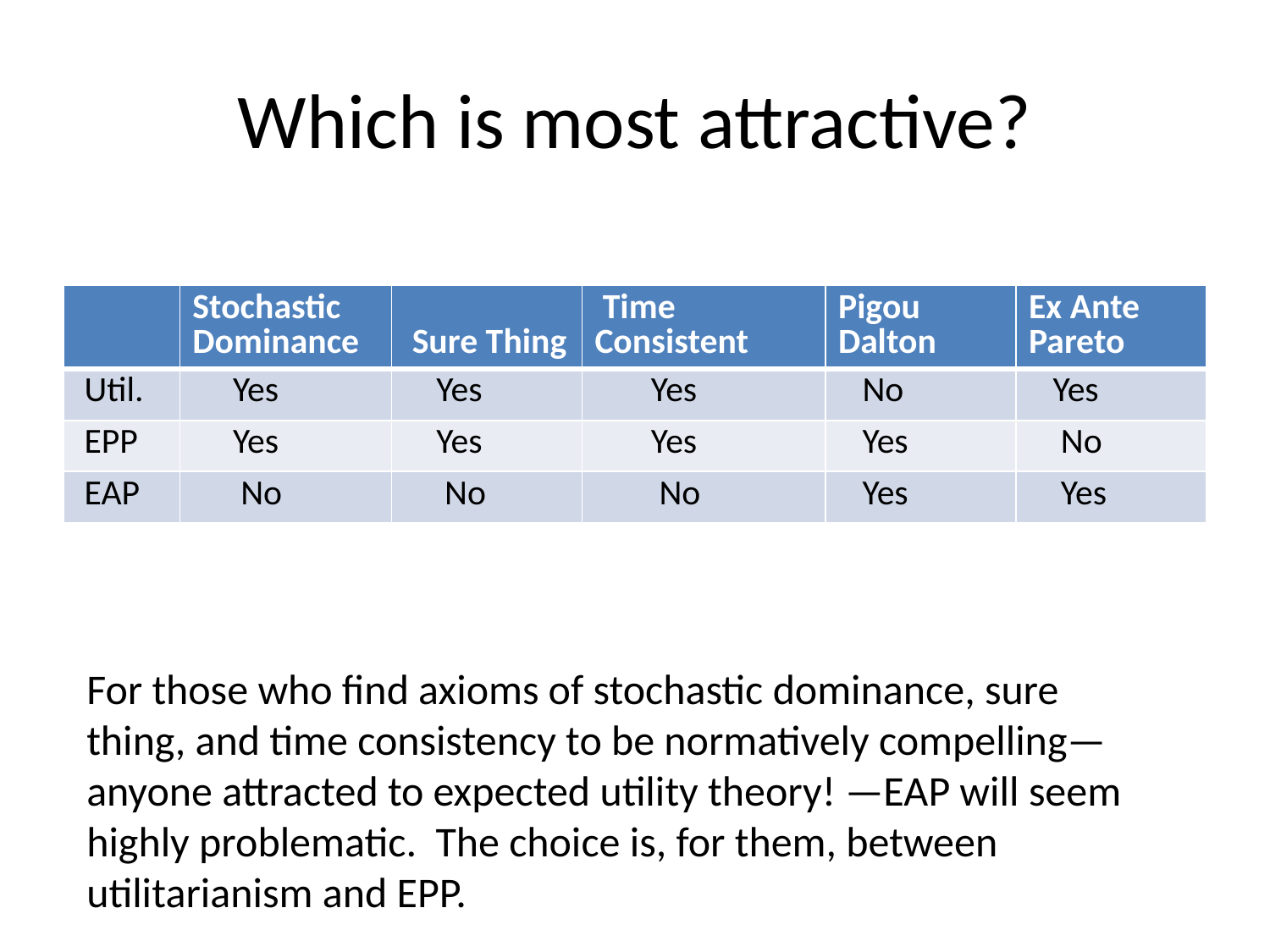

# Which is most attractive?
|  | Stochastic Dominance | Sure Thing | Time Consistent | Pigou Dalton | Ex Ante Pareto |
| --- | --- | --- | --- | --- | --- |
| Util. | Yes | Yes | Yes | No | Yes |
| EPP | Yes | Yes | Yes | Yes | No |
| EAP | No | No | No | Yes | Yes |
For those who find axioms of stochastic dominance, sure thing, and time consistency to be normatively compelling—anyone attracted to expected utility theory! —EAP will seem highly problematic.  The choice is, for them, between utilitarianism and EPP.